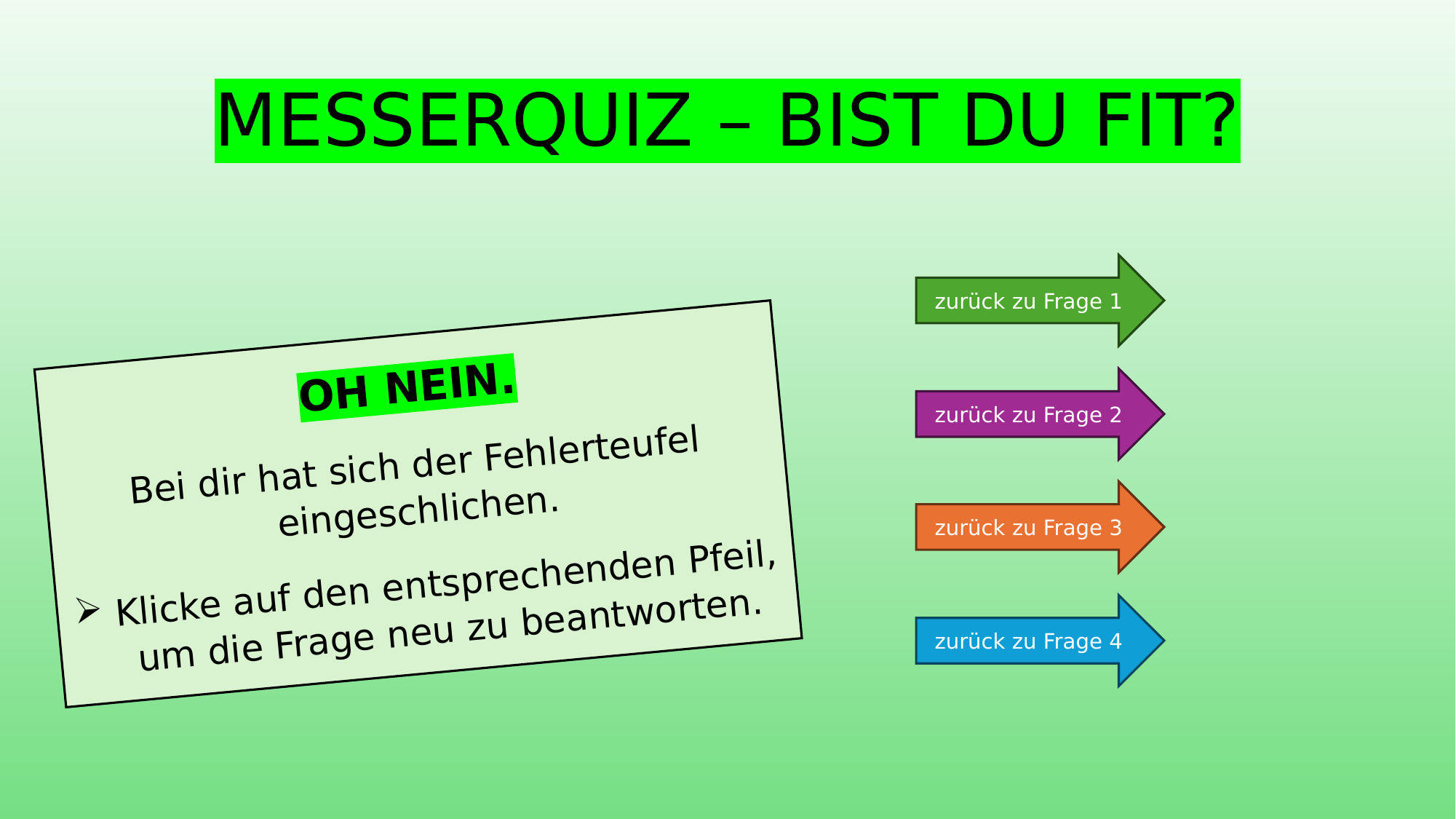

# Messerquiz – bist du fit?

zurück zu Frage 1
Oh nein.
Bei dir hat sich der Fehlerteufel eingeschlichen.
Klicke auf den entsprechenden Pfeil, um die Frage neu zu beantworten.
zurück zu Frage 2
zurück zu Frage 3
zurück zu Frage 4